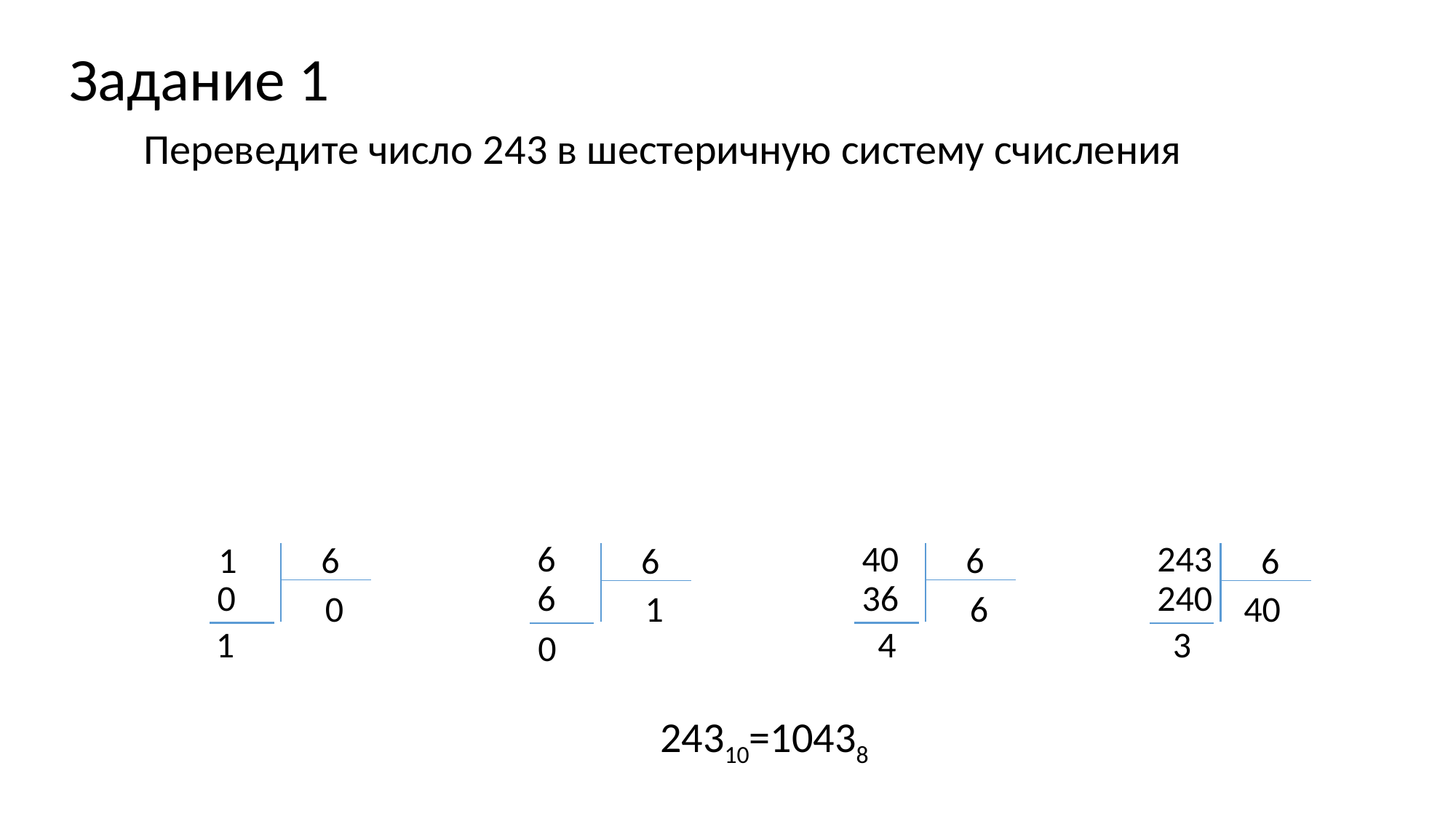

# Задание 1
Переведите число 243 в шестеричную систему счисления
40
6
36
6
4
6
6
6
1
0
243
6
240
40
3
1
6
0
0
1
24310=10438